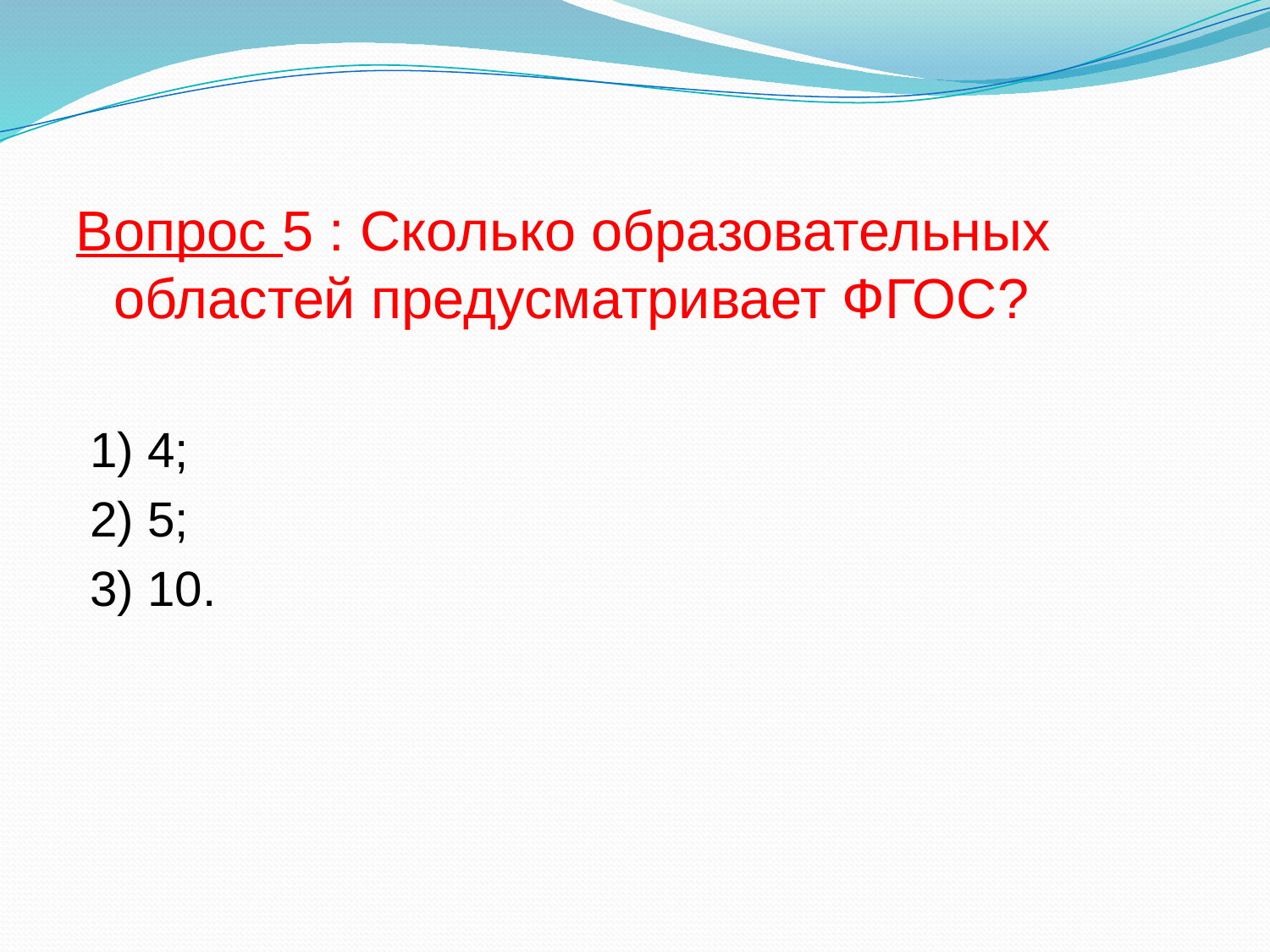

#

Вопрос 5 : Сколько образовательных областей предусматривает ФГОС?

 1) 4;
 2) 5;
 3) 10.